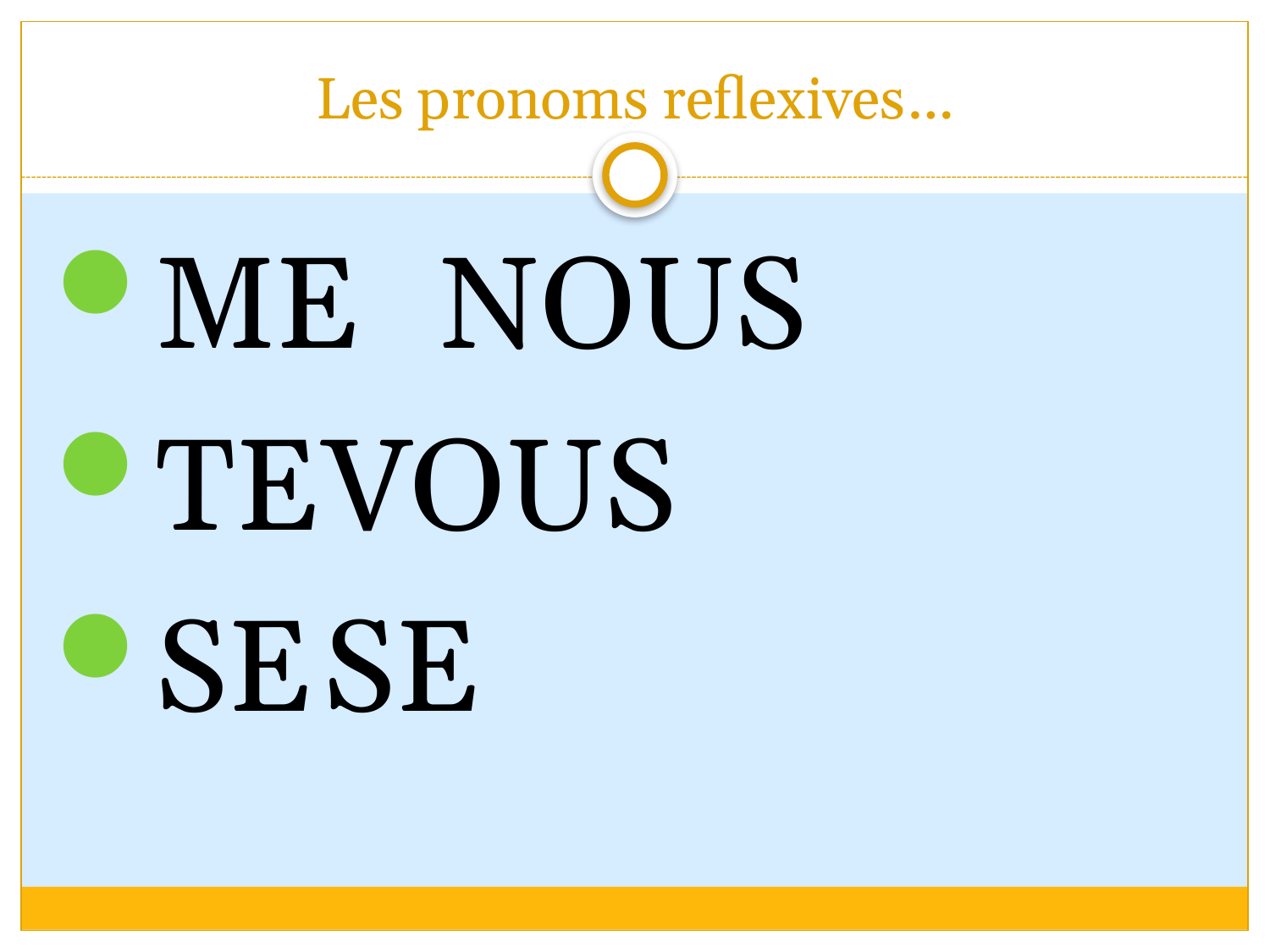

# Les pronoms reflexives…
ME			NOUS
TE				VOUS
SE				SE